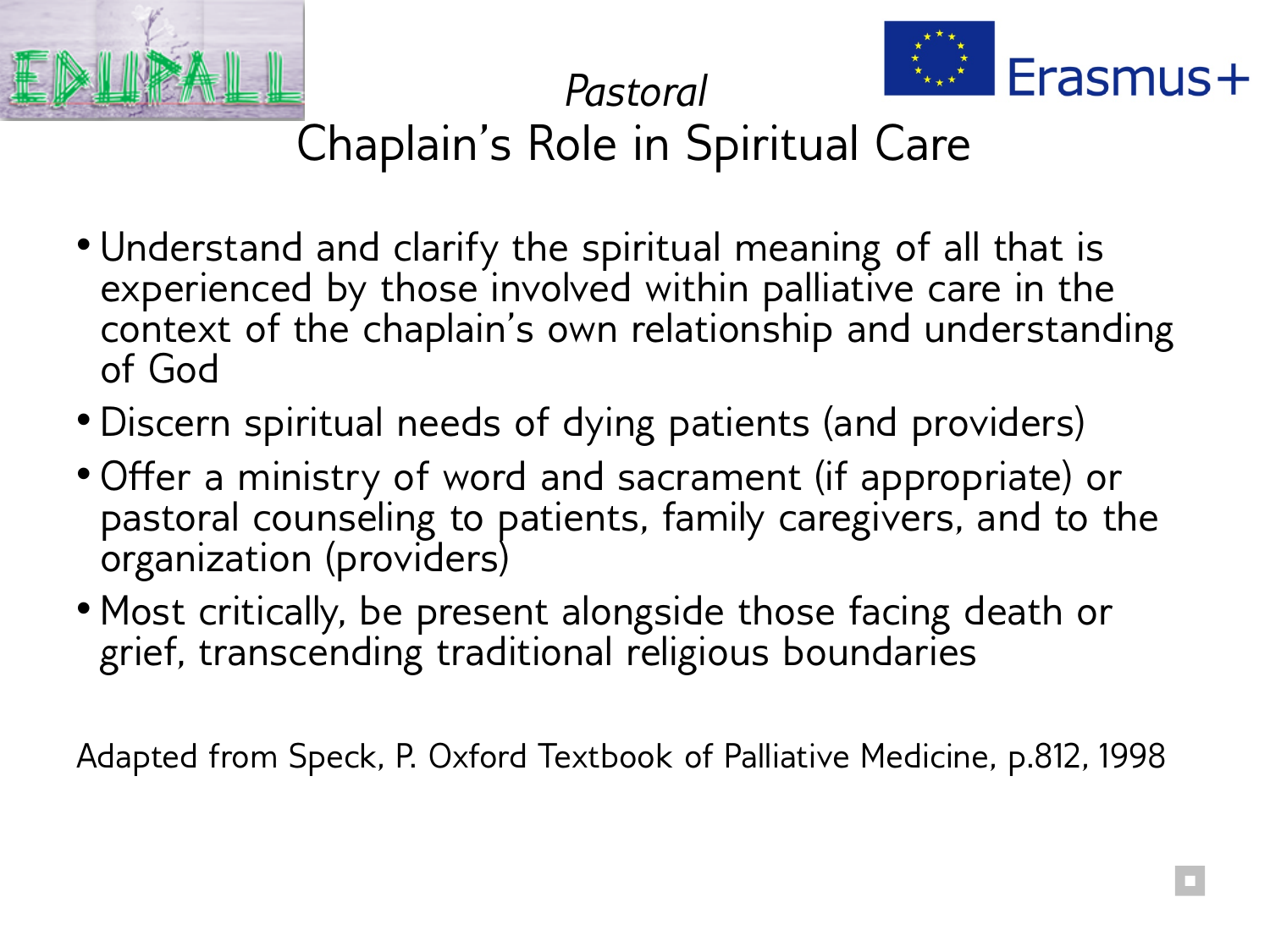

# Pastoral Chaplain’s Role in Spiritual Care
Understand and clarify the spiritual meaning of all that is experienced by those involved within palliative care in the context of the chaplain’s own relationship and understanding of God
Discern spiritual needs of dying patients (and providers)
Offer a ministry of word and sacrament (if appropriate) or pastoral counseling to patients, family caregivers, and to the organization (providers)
Most critically, be present alongside those facing death or grief, transcending traditional religious boundaries

Adapted from Speck, P. Oxford Textbook of Palliative Medicine, p.812, 1998